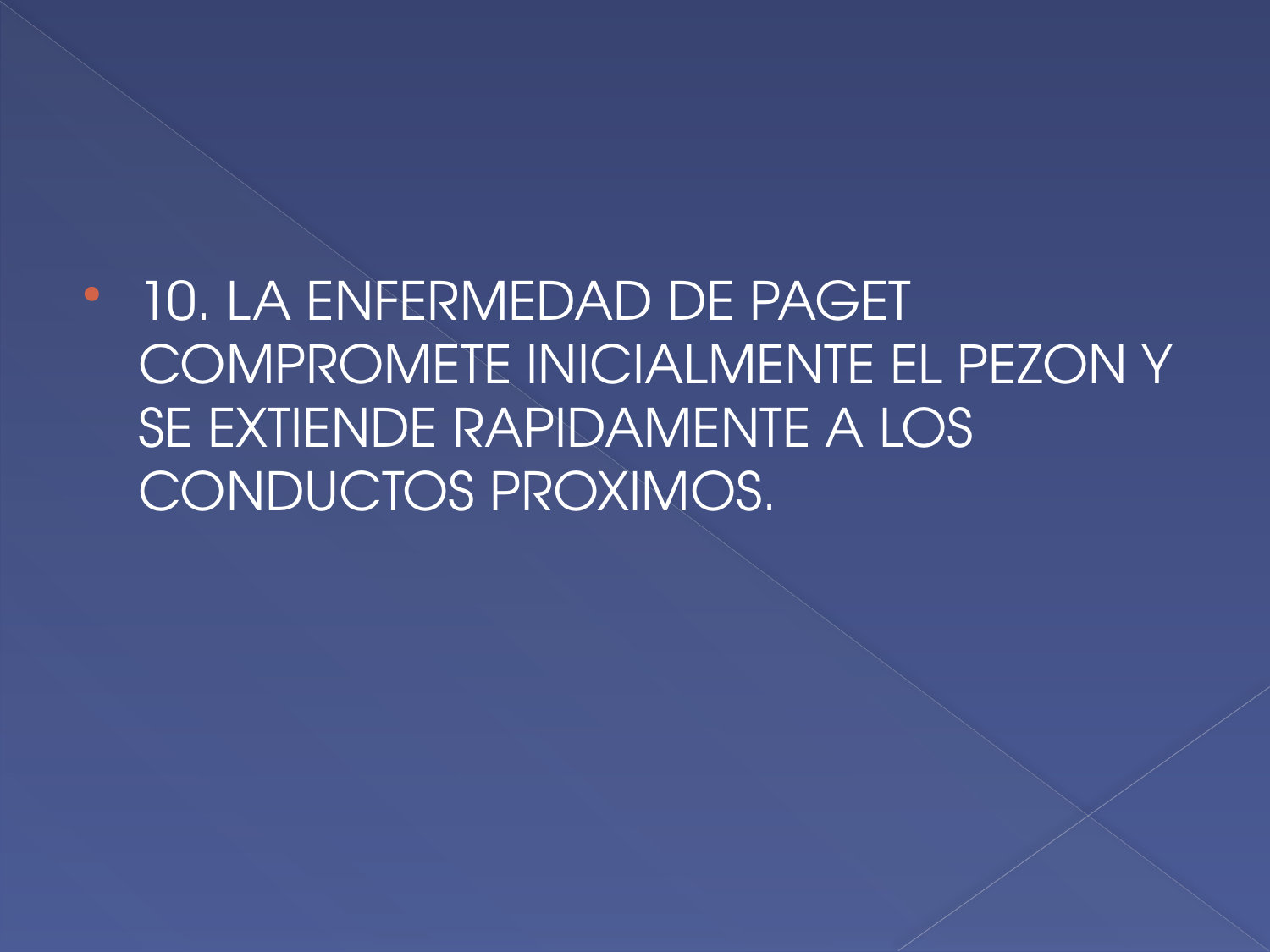

#
10. LA ENFERMEDAD DE PAGET COMPROMETE INICIALMENTE EL PEZON Y SE EXTIENDE RAPIDAMENTE A LOS CONDUCTOS PROXIMOS.